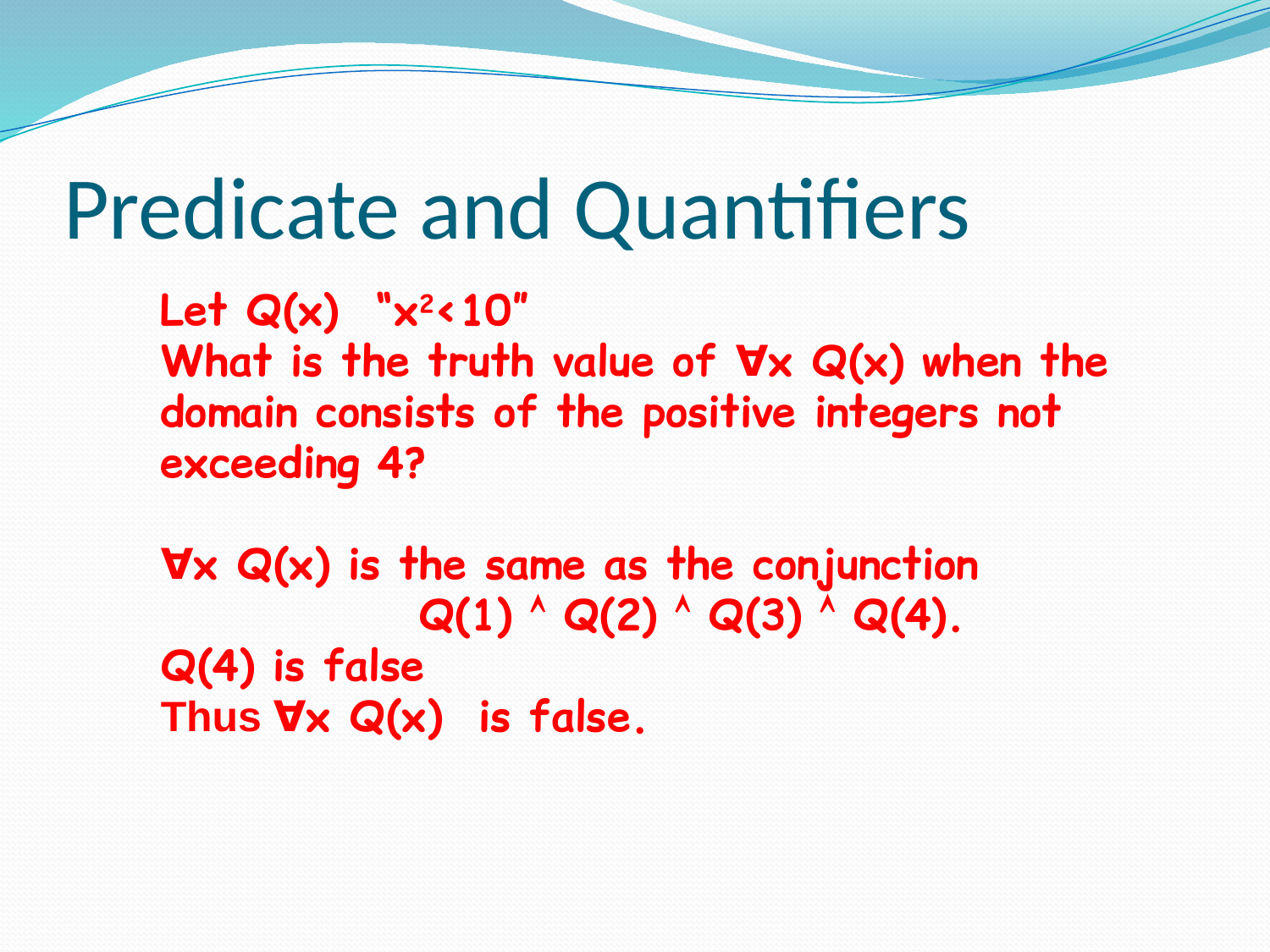

# Predicate and Quantifiers
Let Q(x)  “x2<10”
What is the truth value of ∀x Q(x) when the domain consists of the positive integers not exceeding 4?

∀x Q(x) is the same as the conjunction
              Q(1) ∧ Q(2) ∧ Q(3) ∧ Q(4).
Q(4) is false
Thus ∀x Q(x)  is false.